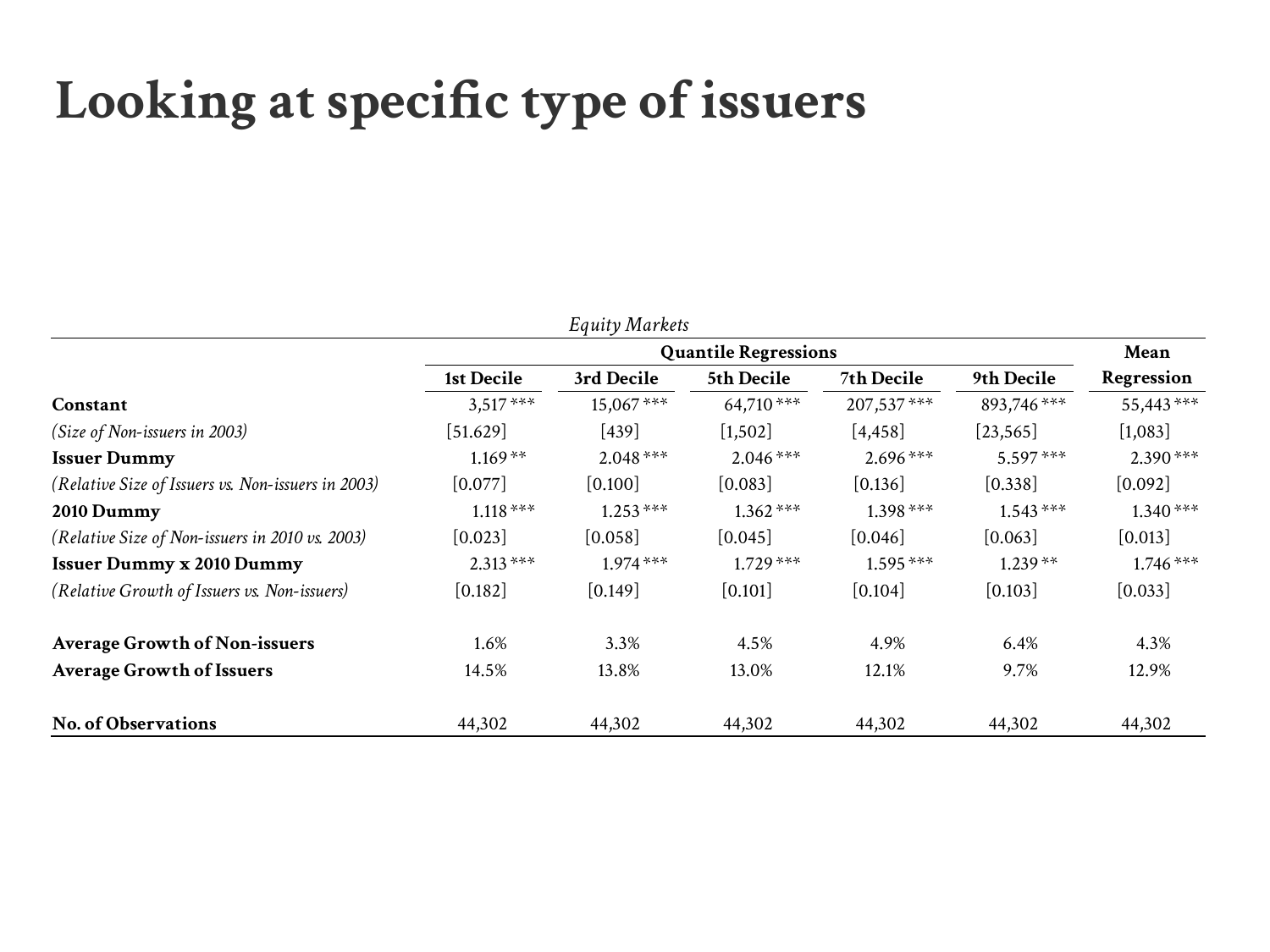

Looking at specific type of issuers
| Equity Markets |  |  |  |  |  |  |  |  |  |  |  |  |  |  |  |  |  |  |
| --- | --- | --- | --- | --- | --- | --- | --- | --- | --- | --- | --- | --- | --- | --- | --- | --- | --- | --- |
|  |  | Quantile Regressions |  |  |  |  |  |  |  |  |  |  |  |  |  |  | Mean Regression |  |
|  |  | 1st Decile |  |  | 3rd Decile |  |  | 5th Decile |  |  | 7th Decile |  |  | 9th Decile |  |  |  |  |
| Constant |  | 3,517 | \*\*\* |  | 15,067 | \*\*\* |  | 64,710 | \*\*\* |  | 207,537 | \*\*\* |  | 893,746 | \*\*\* |  | 55,443 | \*\*\* |
| (Size of Non-issuers in 2003) |  | [51.629] |  |  | [439] |  |  | [1,502] |  |  | [4,458] |  |  | [23,565] |  |  | [1,083] |  |
| Issuer Dummy |  | 1.169 | \*\* |  | 2.048 | \*\*\* |  | 2.046 | \*\*\* |  | 2.696 | \*\*\* |  | 5.597 | \*\*\* |  | 2.390 | \*\*\* |
| (Relative Size of Issuers vs. Non-issuers in 2003) |  | [0.077] |  |  | [0.100] |  |  | [0.083] |  |  | [0.136] |  |  | [0.338] |  |  | [0.092] |  |
| 2010 Dummy |  | 1.118 | \*\*\* |  | 1.253 | \*\*\* |  | 1.362 | \*\*\* |  | 1.398 | \*\*\* |  | 1.543 | \*\*\* |  | 1.340 | \*\*\* |
| (Relative Size of Non-issuers in 2010 vs. 2003) |  | [0.023] |  |  | [0.058] |  |  | [0.045] |  |  | [0.046] |  |  | [0.063] |  |  | [0.013] |  |
| Issuer Dummy x 2010 Dummy |  | 2.313 | \*\*\* |  | 1.974 | \*\*\* |  | 1.729 | \*\*\* |  | 1.595 | \*\*\* |  | 1.239 | \*\* |  | 1.746 | \*\*\* |
| (Relative Growth of Issuers vs. Non-issuers) |  | [0.182] |  |  | [0.149] |  |  | [0.101] |  |  | [0.104] |  |  | [0.103] |  |  | [0.033] |  |
|  |  |  |  |  |  |  |  |  |  |  |  |  |  |  |  |  |  |  |
| Average Growth of Non-issuers |  | 1.6% |  |  | 3.3% |  |  | 4.5% |  |  | 4.9% |  |  | 6.4% |  |  | 4.3% |  |
| Average Growth of Issuers |  | 14.5% |  |  | 13.8% |  |  | 13.0% |  |  | 12.1% |  |  | 9.7% |  |  | 12.9% |  |
|  |  |  |  |  |  |  |  |  |  |  |  |  |  |  |  |  |  |  |
| No. of Observations |  | 44,302 |  |  | 44,302 |  |  | 44,302 |  |  | 44,302 |  |  | 44,302 |  |  | 44,302 |  |